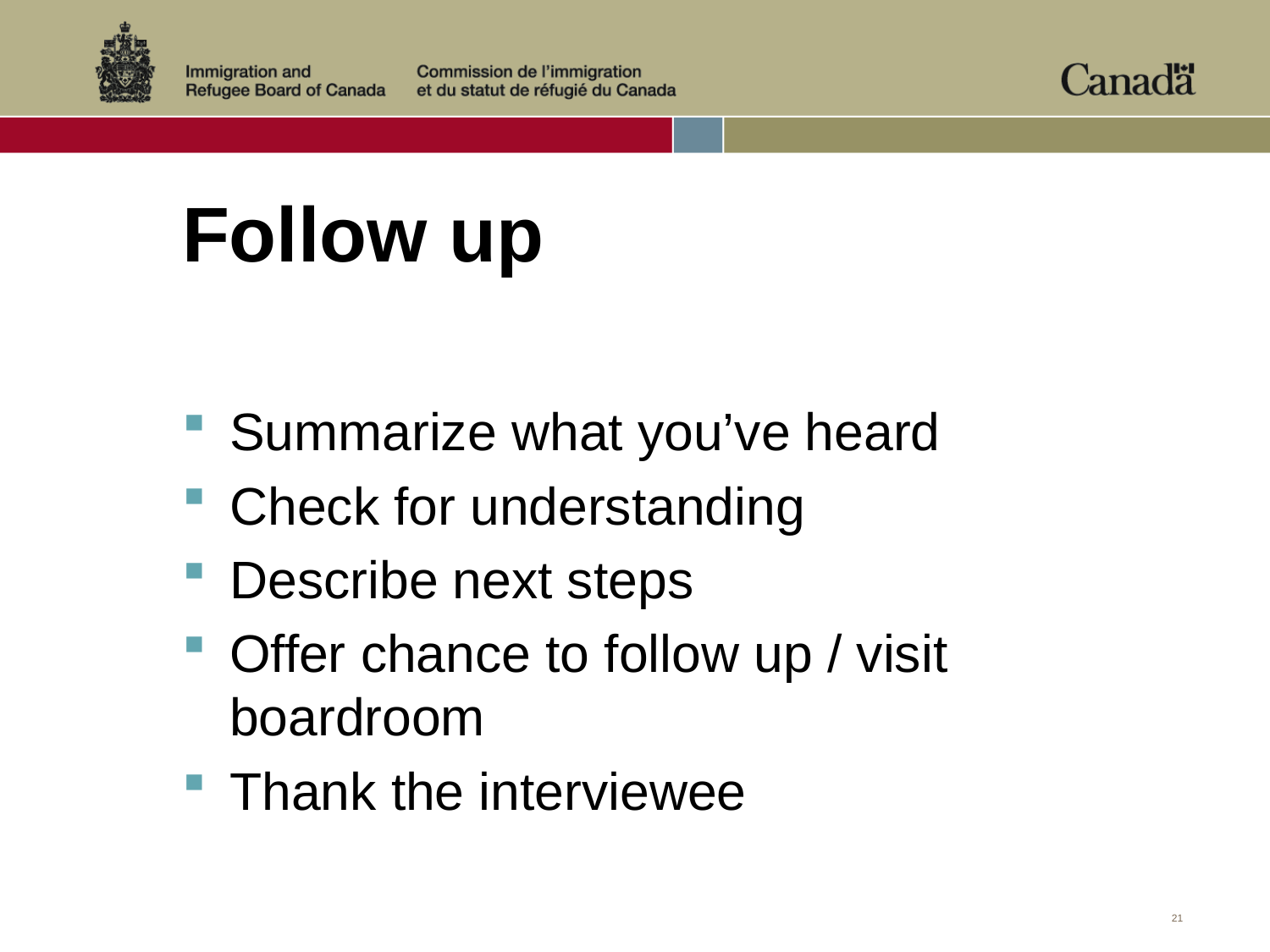

# Follow up
Summarize what you’ve heard
Check for understanding
Describe next steps
Offer chance to follow up / visit boardroom
Thank the interviewee
21